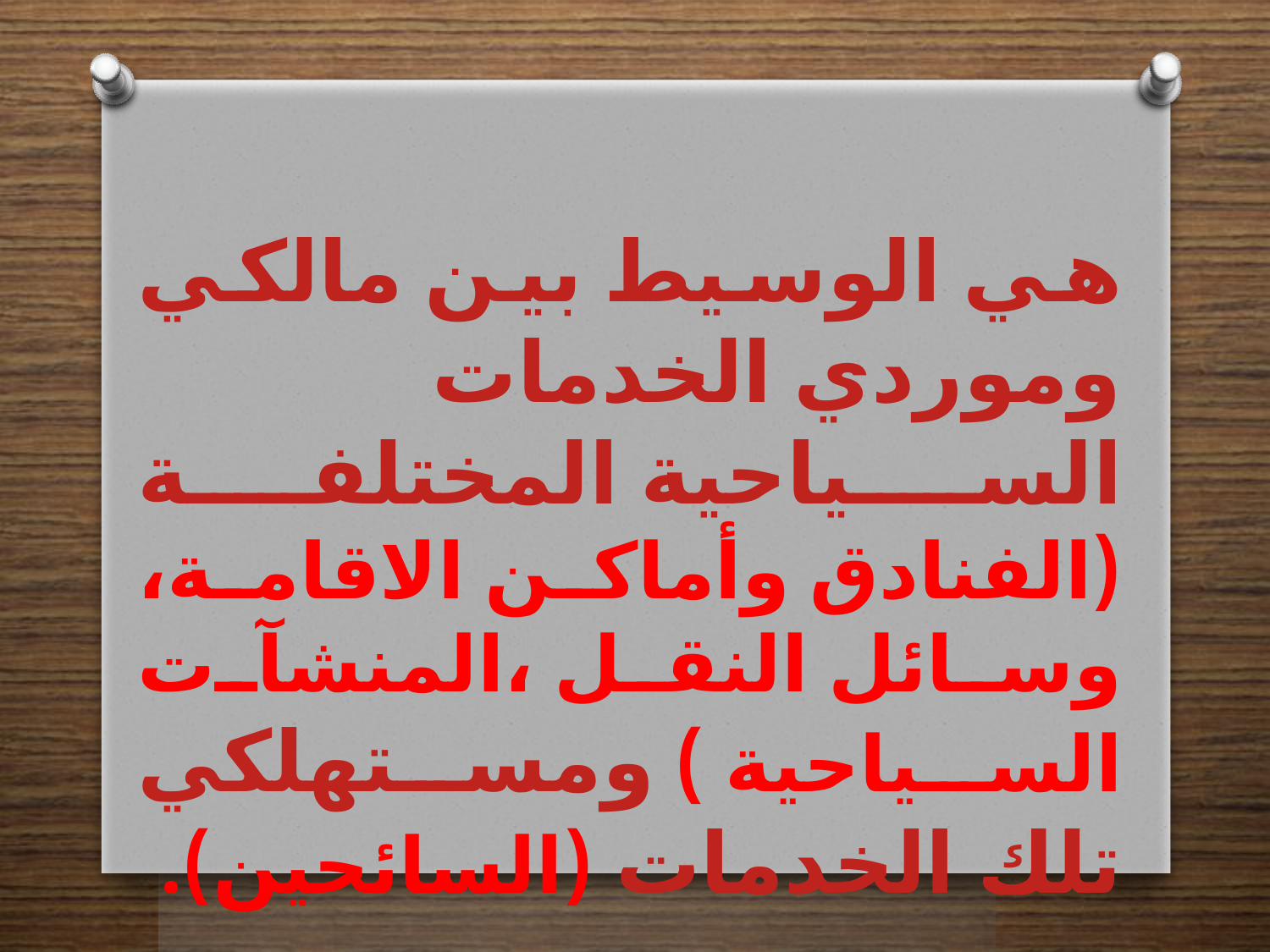

هي الوسيط بين مالكي وموردي الخدمات السياحية المختلفة (الفنادق وأماكن الاقامة، وسائل النقل ،المنشآت السياحية ) ومستهلكي تلك الخدمات (السائحين).